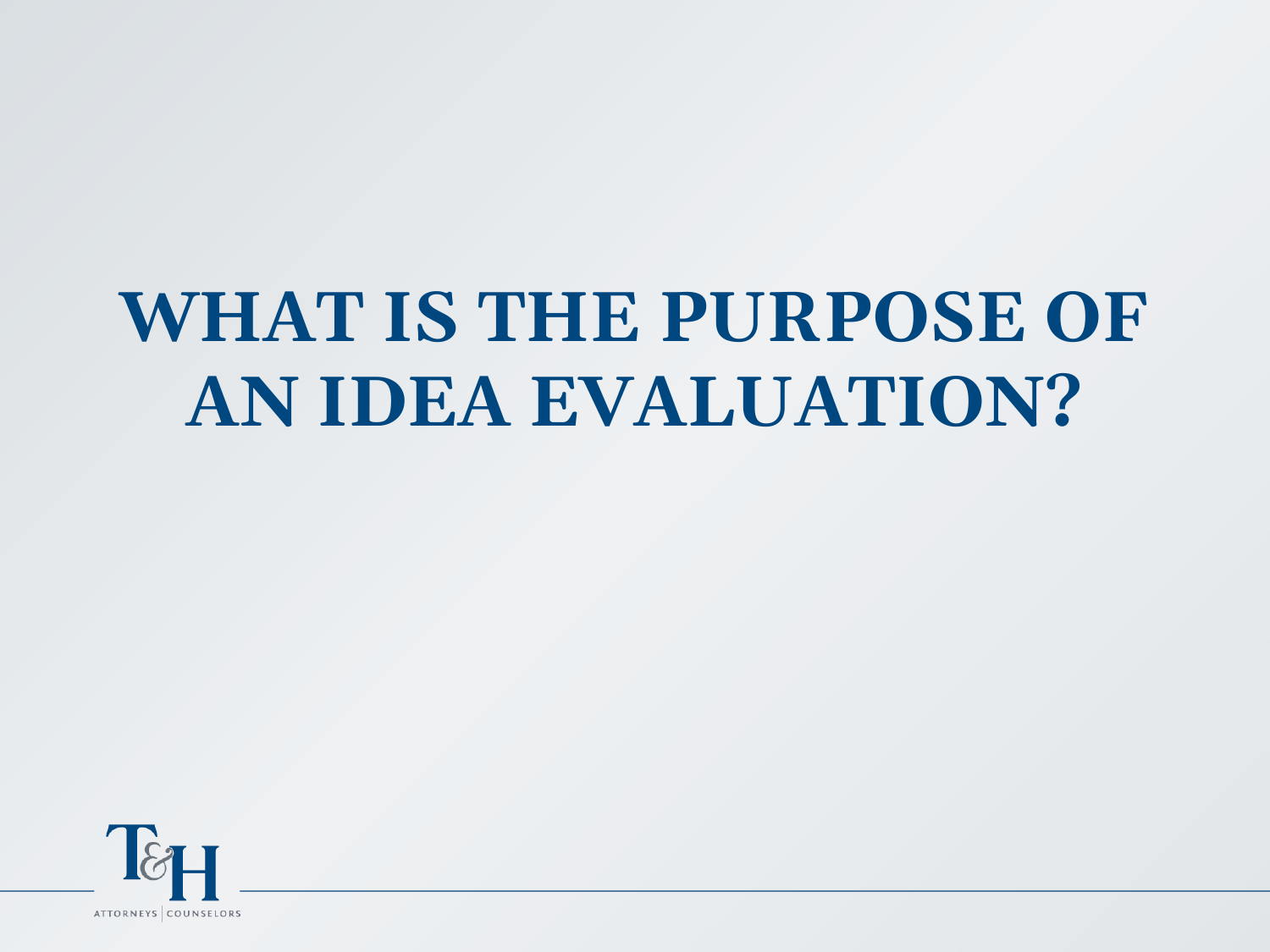

# WHAT IS THE PURPOSE OF AN IDEA EVALUATION?